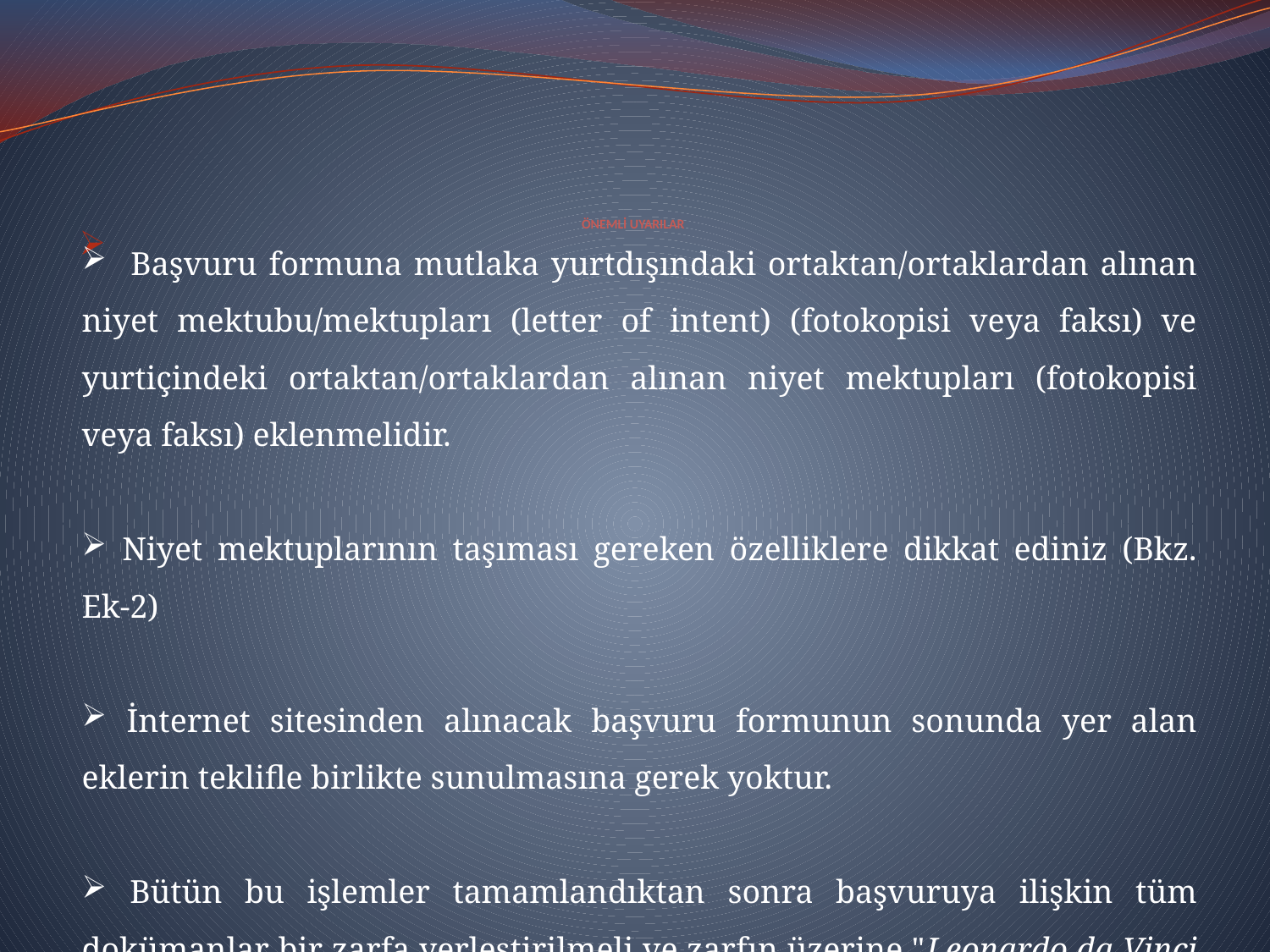

# ÖNEMLİ UYARILAR

  Başvuru formuna mutlaka yurtdışındaki ortaktan/ortaklardan alınan niyet mektubu/mektupları (letter of intent) (fotokopisi veya faksı) ve yurtiçindeki ortaktan/ortaklardan alınan niyet mektupları (fotokopisi veya faksı) eklenmelidir.

 Niyet mektuplarının taşıması gereken özelliklere dikkat ediniz (Bkz. Ek-2)

 İnternet sitesinden alınacak başvuru formunun sonunda yer alan eklerin teklifle birlikte sunulmasına gerek yoktur.

 Bütün bu işlemler tamamlandıktan sonra başvuruya ilişkin tüm dokümanlar bir zarfa yerleştirilmeli ve zarfın üzerine "Leonardo da Vinci Programı 2010 Hareketlilik Proje Teklifi" yazılarak zarf kapatılmalıdır